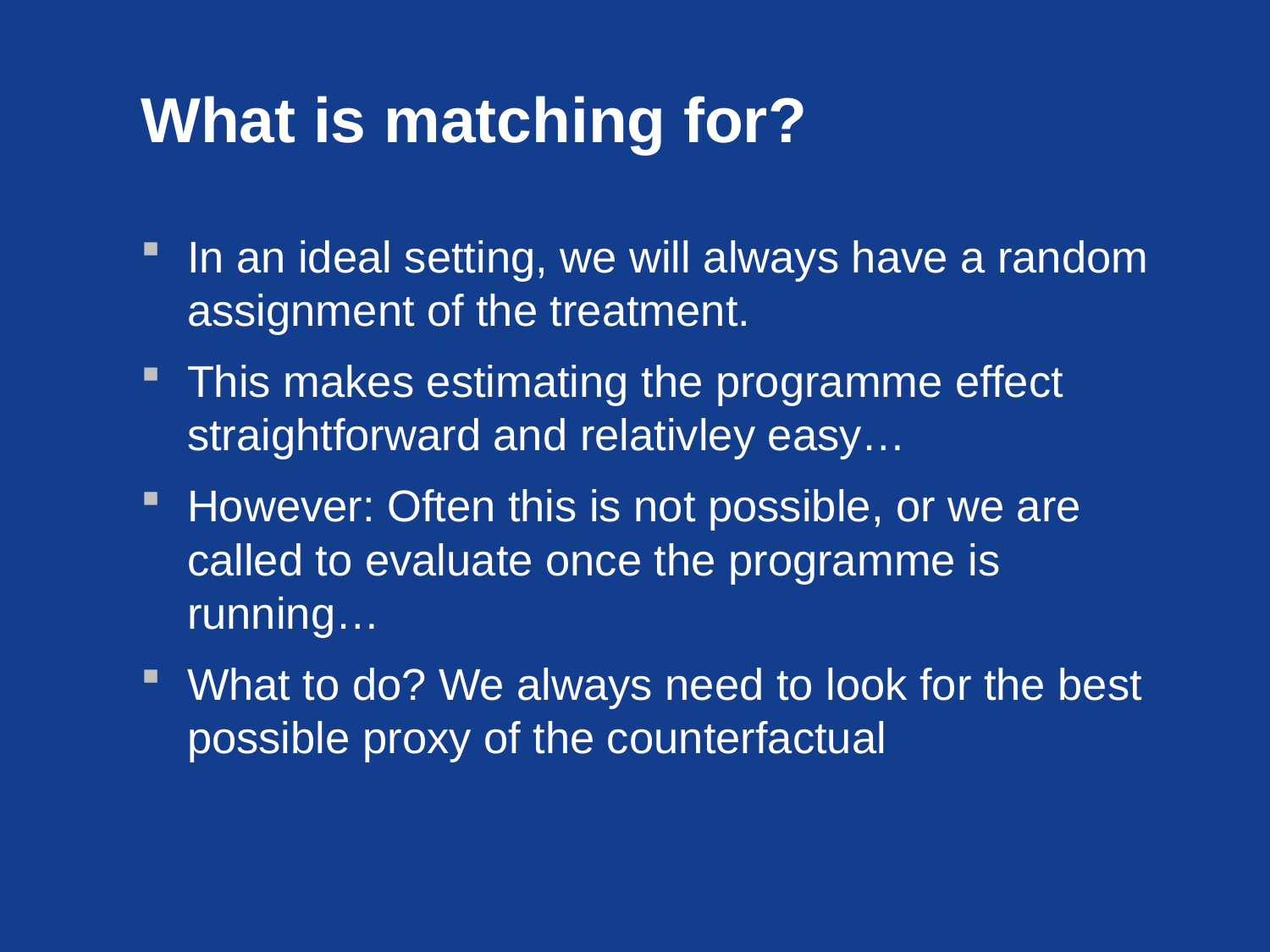

# What is matching for?
In an ideal setting, we will always have a random assignment of the treatment.
This makes estimating the programme effect straightforward and relativley easy…
However: Often this is not possible, or we are called to evaluate once the programme is running…
What to do? We always need to look for the best possible proxy of the counterfactual